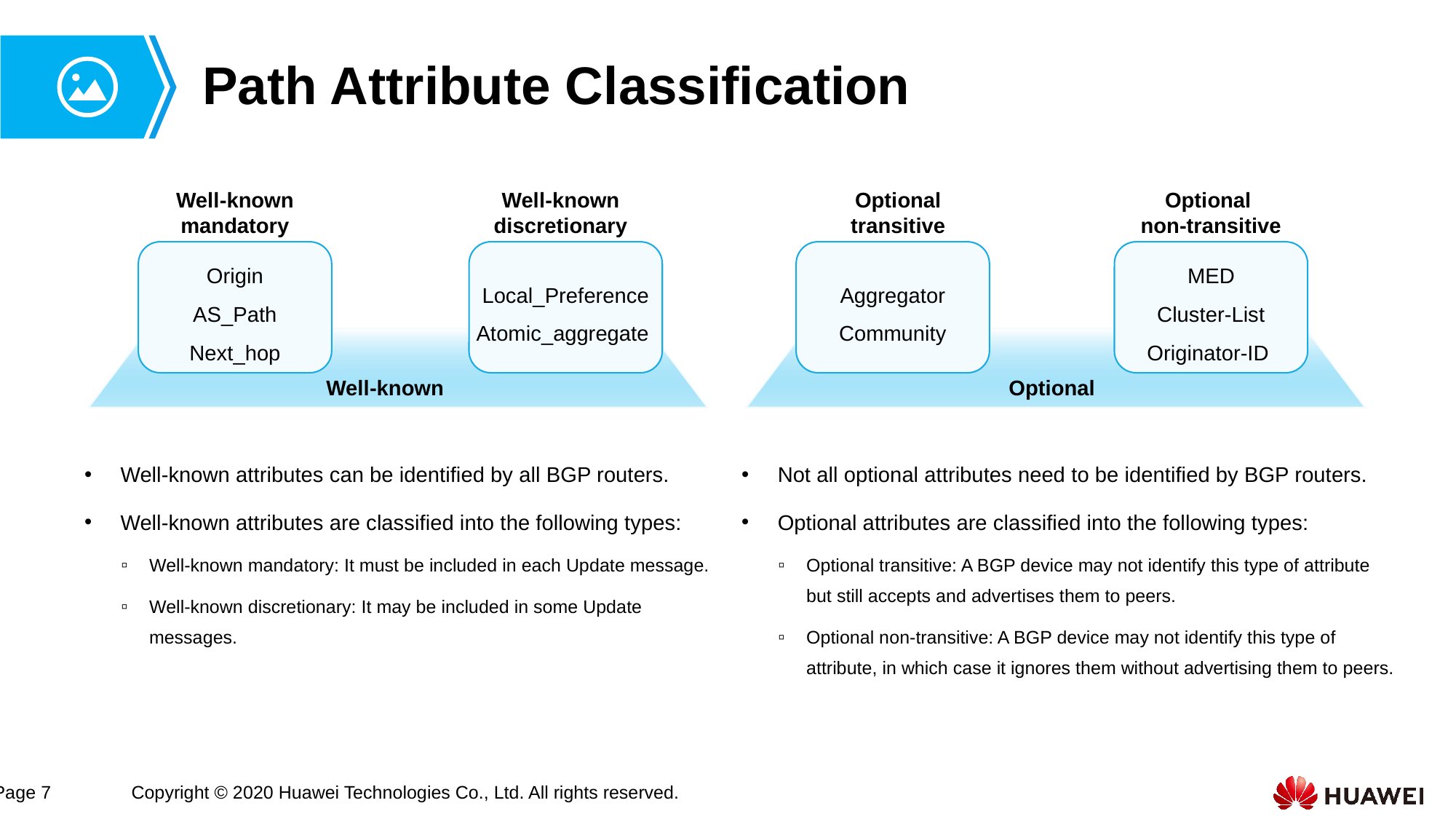

# Path Attribute Classification
Well-known mandatory
Well-known discretionary
Optional transitive
Optional
non-transitive
Origin
AS_Path
Next_hop
Local_Preference
Atomic_aggregate
Aggregator
Community
MED
Cluster-List
Originator-ID

Well-known
Optional
Well-known attributes can be identified by all BGP routers.
Well-known attributes are classified into the following types:
Well-known mandatory: It must be included in each Update message.
Well-known discretionary: It may be included in some Update messages.
Not all optional attributes need to be identified by BGP routers.
Optional attributes are classified into the following types:
Optional transitive: A BGP device may not identify this type of attribute but still accepts and advertises them to peers.
Optional non-transitive: A BGP device may not identify this type of attribute, in which case it ignores them without advertising them to peers.